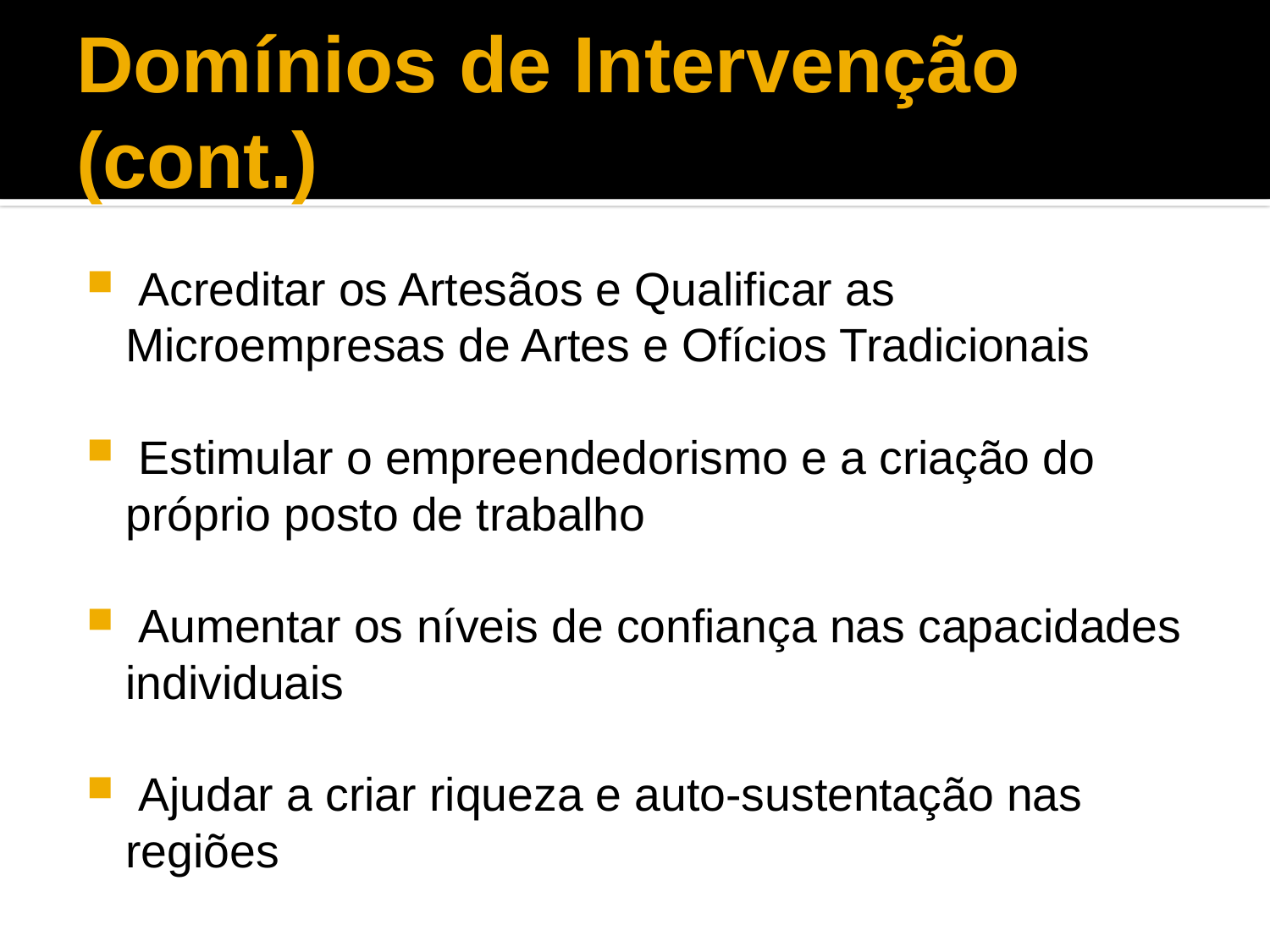

# Domínios de Intervenção (cont.)
 Acreditar os Artesãos e Qualificar as Microempresas de Artes e Ofícios Tradicionais

 Estimular o empreendedorismo e a criação do próprio posto de trabalho

 Aumentar os níveis de confiança nas capacidades individuais

 Ajudar a criar riqueza e auto-sustentação nas regiões